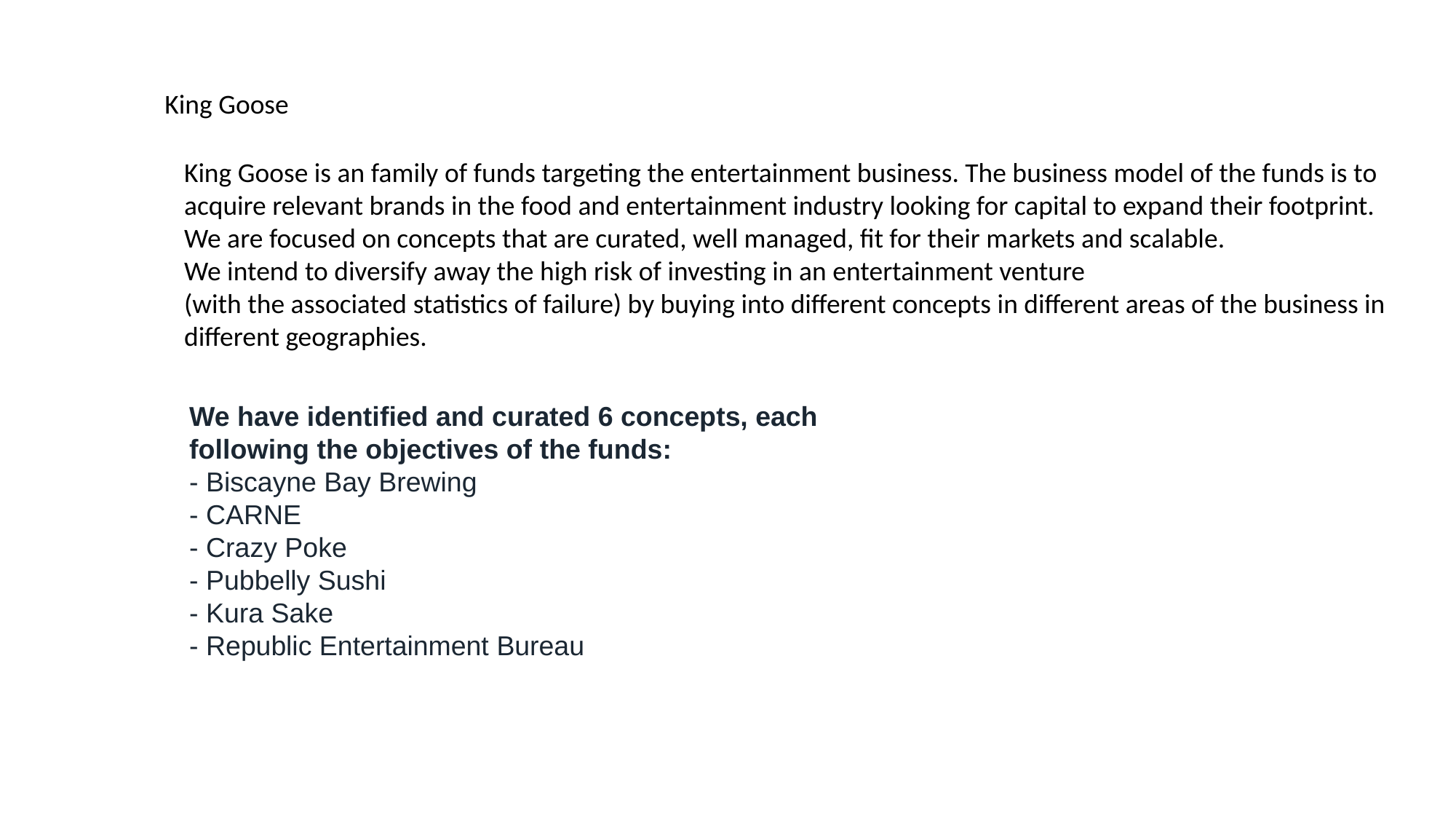

King Goose
​​King Goose is an family of funds targeting the entertainment business. The business model of the funds is to
acquire relevant brands in the food and entertainment industry looking for capital to expand their footprint.
​​We are focused on concepts that are curated, well managed, fit for their markets and scalable.
​​We intend to diversify away the high risk of investing in an entertainment venture
(with the associated statistics of failure) by buying into different concepts in different areas of the business in
different geographies.

​​We have identified and curated 6 concepts, each following the objectives of the funds:
​​- Biscayne Bay Brewing
​​- CARNE
​​- Crazy Poke
​​- Pubbelly Sushi
​​- Kura Sake
​​- Republic Entertainment Bureau